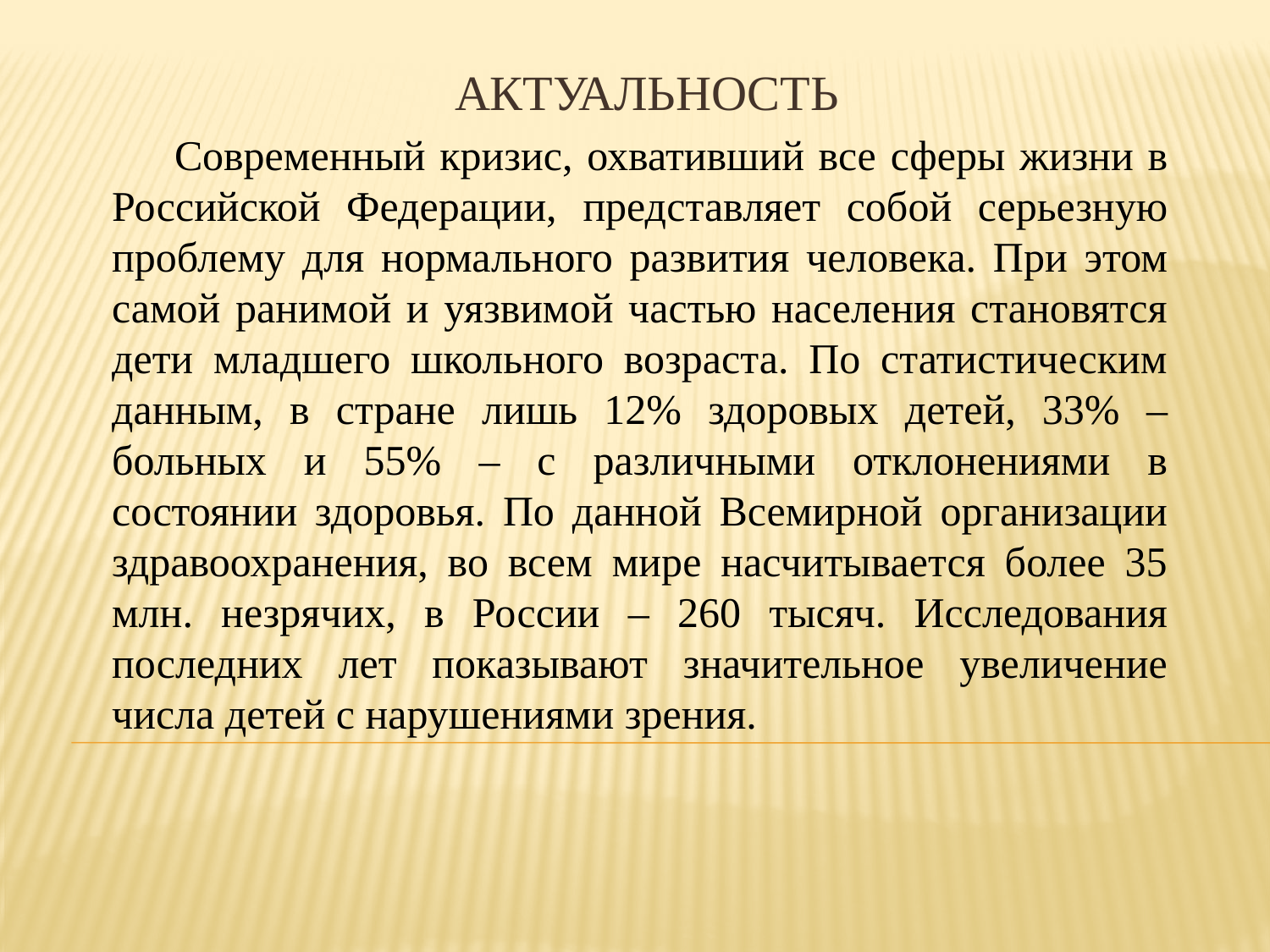

АКТУАЛЬНОСТЬ
Современный кризис, охвативший все сферы жизни в Российской Федерации, представляет собой серьезную проблему для нормального развития человека. При этом самой ранимой и уязвимой частью населения становятся дети младшего школьного возраста. По статистическим данным, в стране лишь 12% здоровых детей, 33% – больных и 55% – с различными отклонениями в состоянии здоровья. По данной Всемирной организации здравоохранения, во всем мире насчитывается более 35 млн. незрячих, в России – 260 тысяч. Исследования последних лет показывают значительное увеличение числа детей с нарушениями зрения.